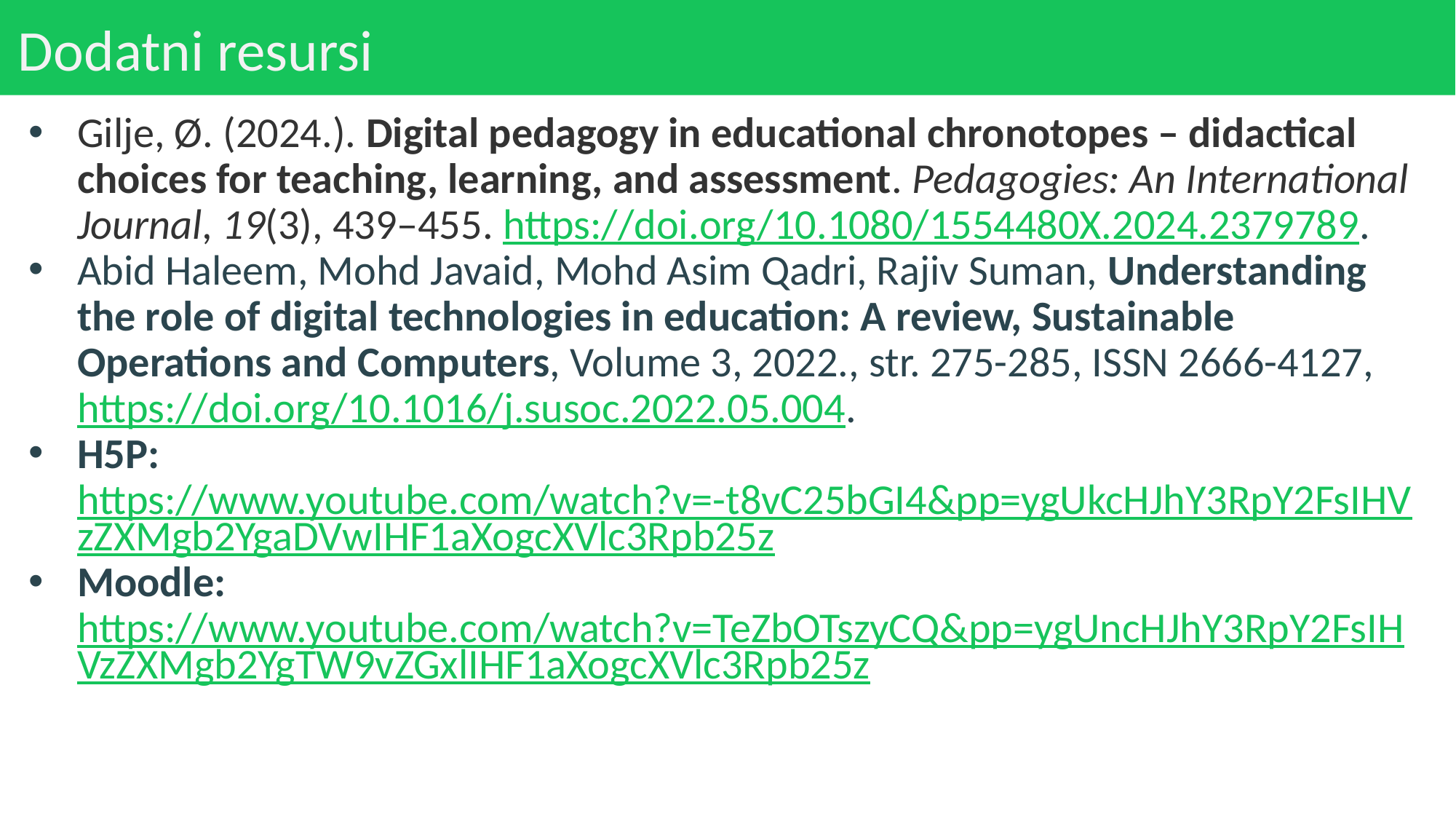

# Dodatni resursi
Gilje, Ø. (2024.). Digital pedagogy in educational chronotopes – didactical choices for teaching, learning, and assessment. Pedagogies: An International Journal, 19(3), 439–455. https://doi.org/10.1080/1554480X.2024.2379789.
Abid Haleem, Mohd Javaid, Mohd Asim Qadri, Rajiv Suman, Understanding the role of digital technologies in education: A review, Sustainable Operations and Computers, Volume 3, 2022., str. 275-285, ISSN 2666-4127, https://doi.org/10.1016/j.susoc.2022.05.004.
H5P: https://www.youtube.com/watch?v=-t8vC25bGI4&pp=ygUkcHJhY3RpY2FsIHVzZXMgb2YgaDVwIHF1aXogcXVlc3Rpb25z
Moodle: https://www.youtube.com/watch?v=TeZbOTszyCQ&pp=ygUncHJhY3RpY2FsIHVzZXMgb2YgTW9vZGxlIHF1aXogcXVlc3Rpb25z